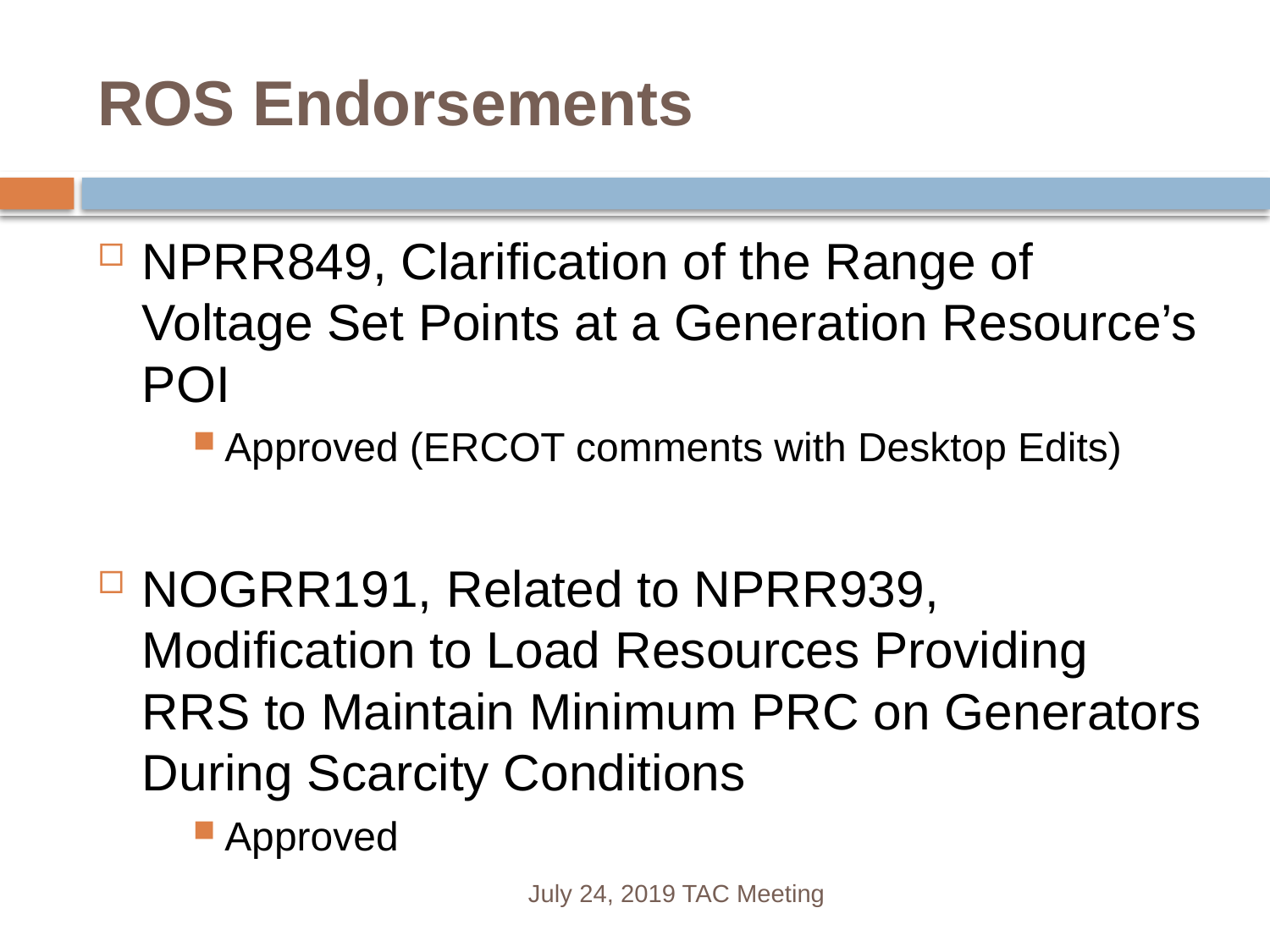

# ROS Endorsements
NPRR849, Clarification of the Range of Voltage Set Points at a Generation Resource’s POI
Approved (ERCOT comments with Desktop Edits)

NOGRR191, Related to NPRR939, Modification to Load Resources Providing RRS to Maintain Minimum PRC on Generators During Scarcity Conditions
Approved

July 24, 2019 TAC Meeting